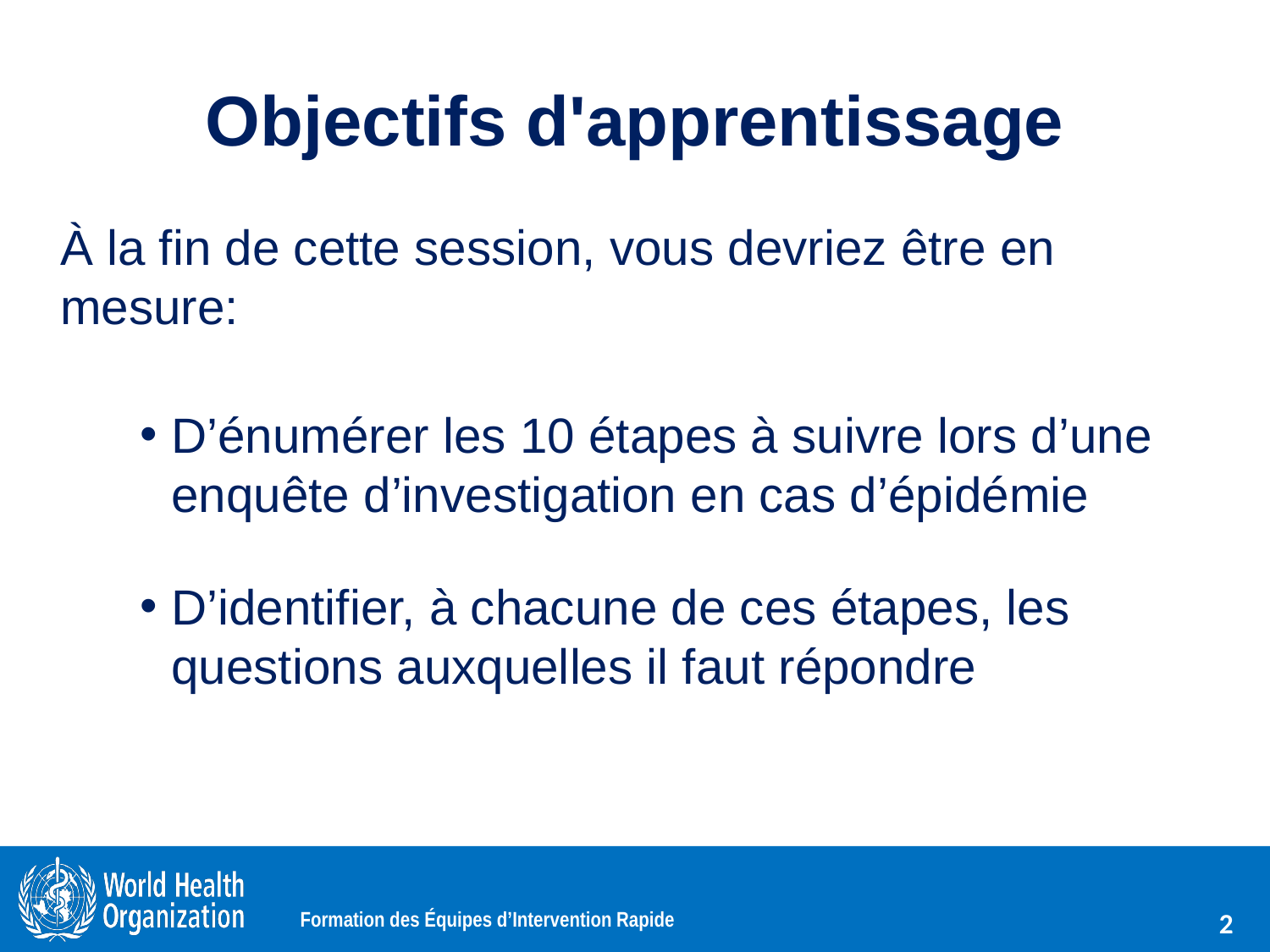

# Objectifs d'apprentissage
	À la fin de cette session, vous devriez être en mesure:

D’énumérer les 10 étapes à suivre lors d’une enquête d’investigation en cas d’épidémie
D’identifier, à chacune de ces étapes, les questions auxquelles il faut répondre